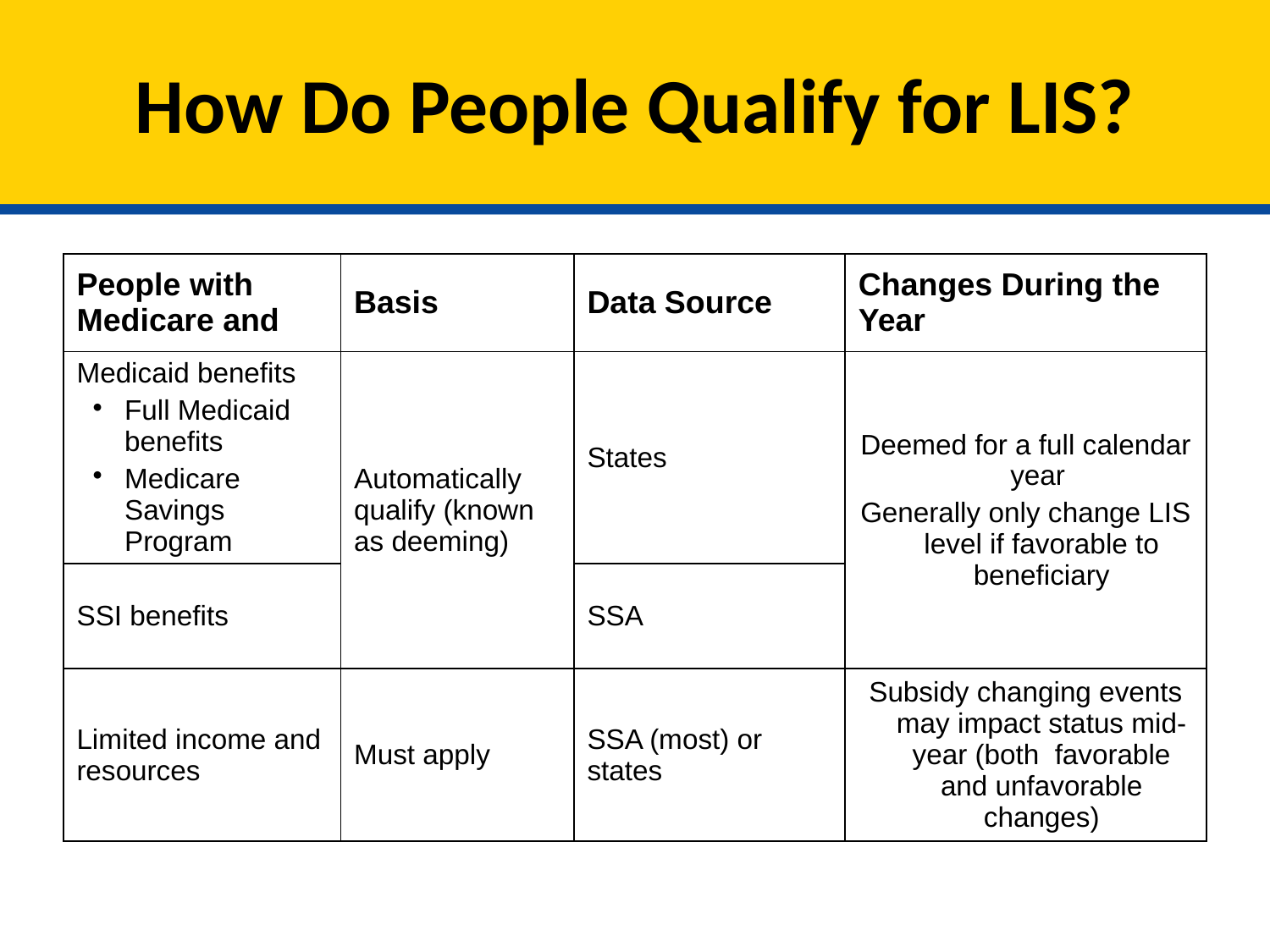

# How Do People Qualify for LIS?
| People with Medicare and | Basis | Data Source | Changes During the Year |
| --- | --- | --- | --- |
| Medicaid benefits Full Medicaid benefits Medicare Savings Program | Automatically qualify (known as deeming) | States | Deemed for a full calendar year Generally only change LIS level if favorable to beneficiary |
| SSI benefits |  | SSA |  |
| Limited income and resources | Must apply | SSA (most) or states | Subsidy changing events may impact status mid-year (both favorable and unfavorable changes) |